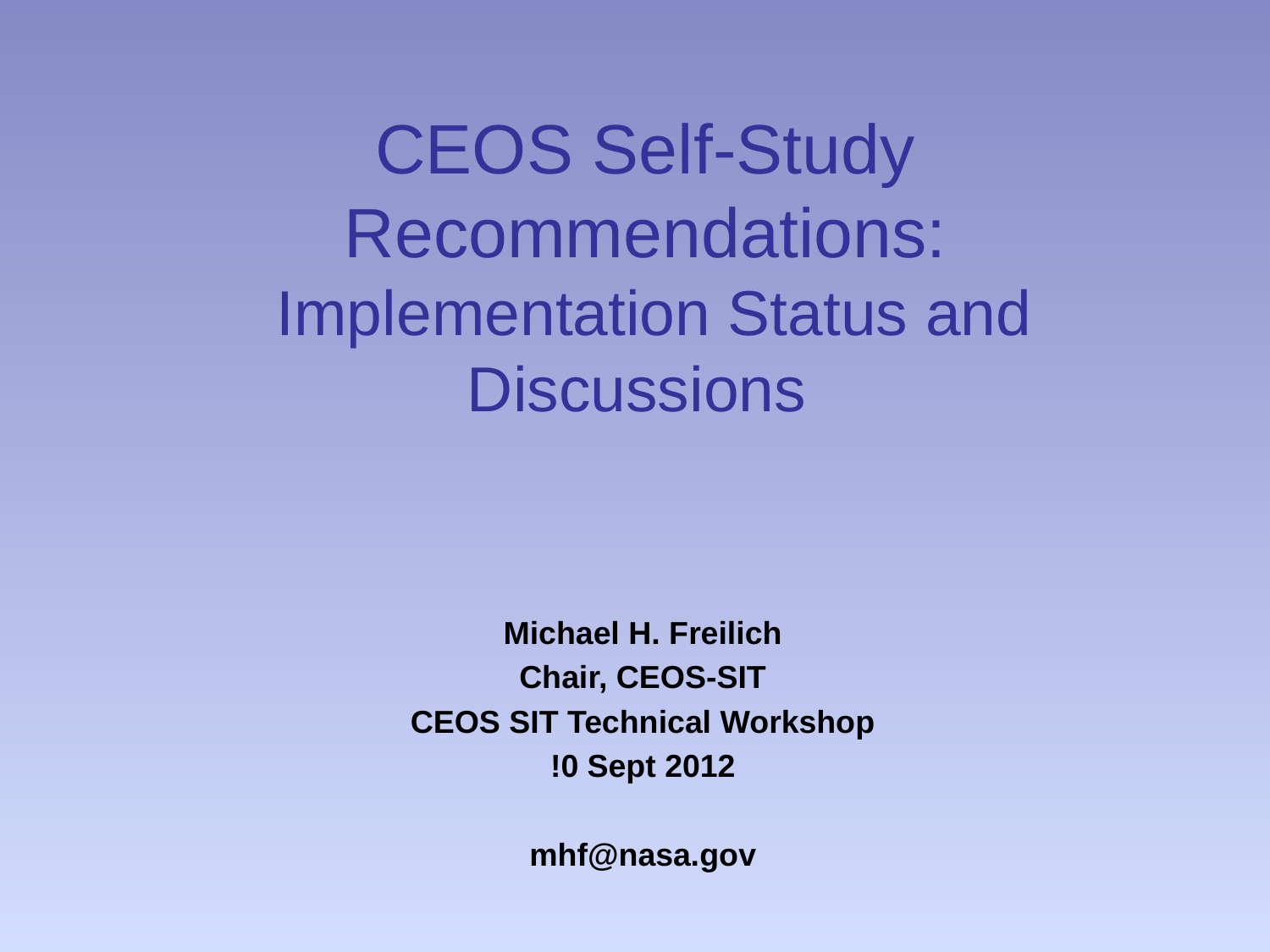

# CEOS Self-Study Recommendations: Implementation Status and Discussions
Michael H. Freilich
Chair, CEOS-SIT
CEOS SIT Technical Workshop
!0 Sept 2012

mhf@nasa.gov